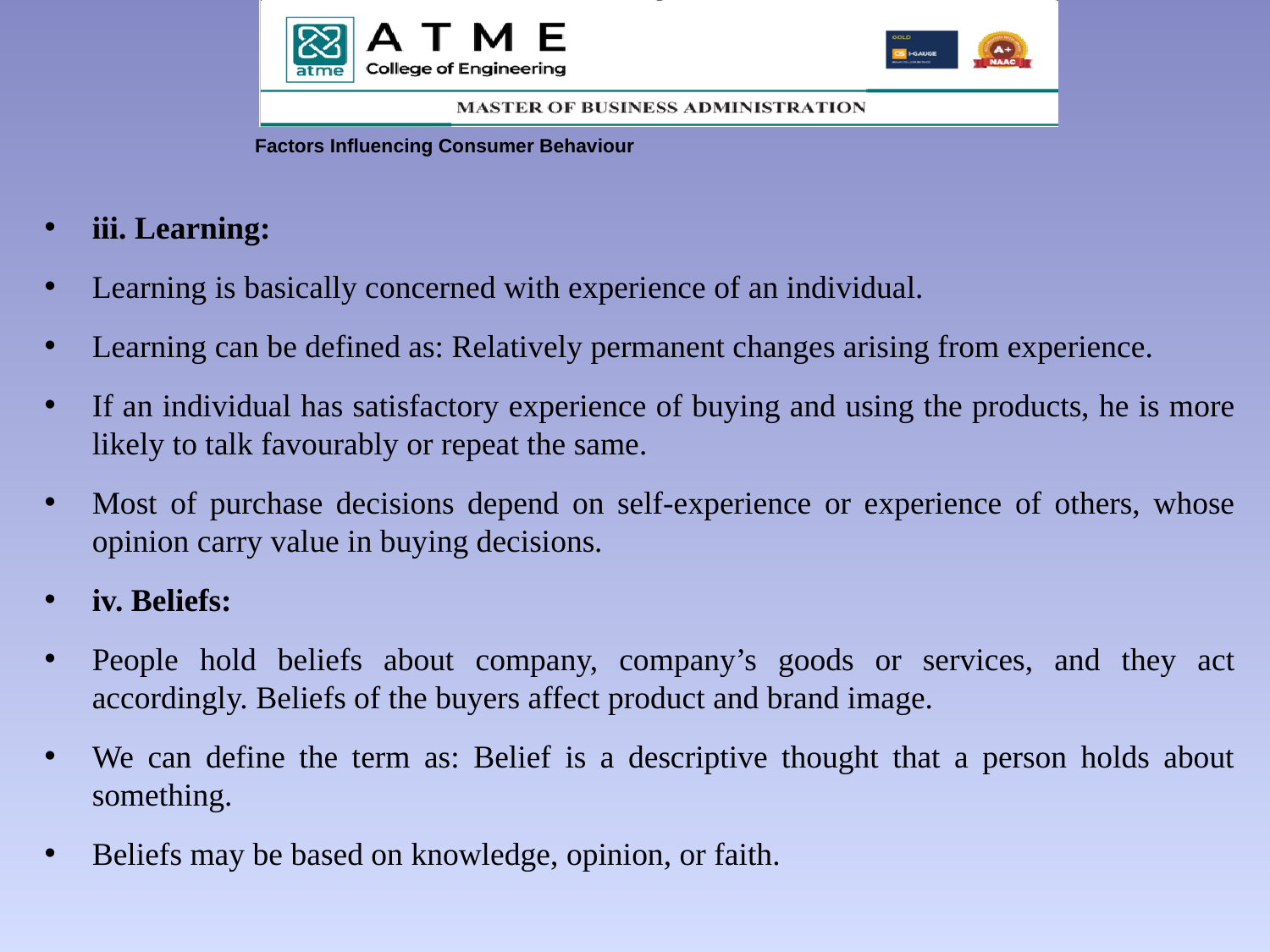

# Factors Influencing Consumer Behaviour
iii. Learning:
Learning is basically concerned with experience of an individual.
Learning can be defined as: Relatively permanent changes arising from experience.
If an individual has satisfactory experience of buying and using the products, he is more likely to talk favourably or repeat the same.
Most of purchase decisions depend on self-experience or experience of others, whose opinion carry value in buying decisions.
iv. Beliefs:
People hold beliefs about company, company’s goods or services, and they act accordingly. Beliefs of the buyers affect product and brand image.
We can define the term as: Belief is a descriptive thought that a person holds about something.
Beliefs may be based on knowledge, opinion, or faith.